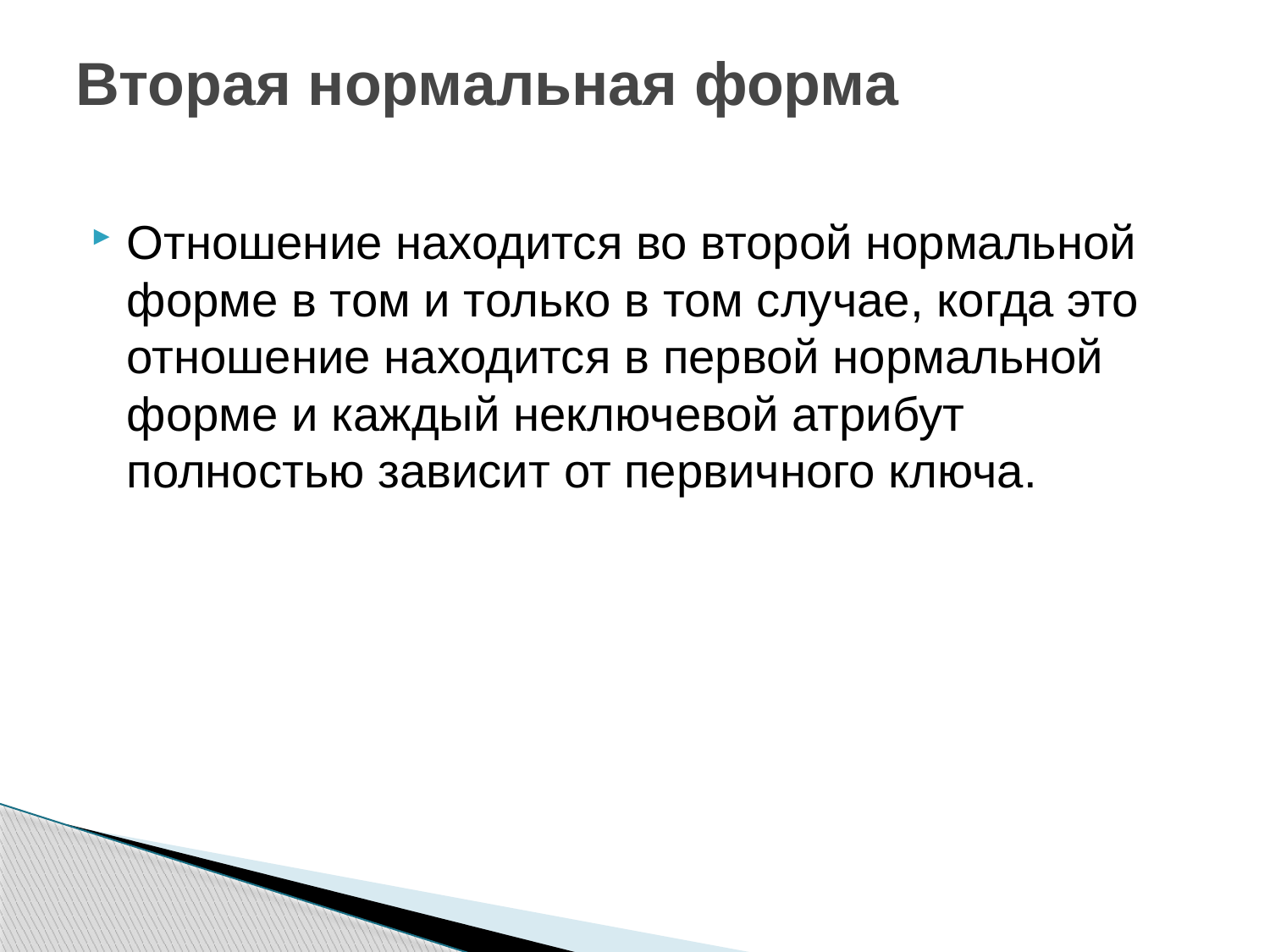

# Вторая нормальная форма
Отношение находится во второй нормальной форме в том и только в том случае, когда это отношение находится в первой нормальной форме и каждый неключевой атрибут полностью зависит от первичного ключа.